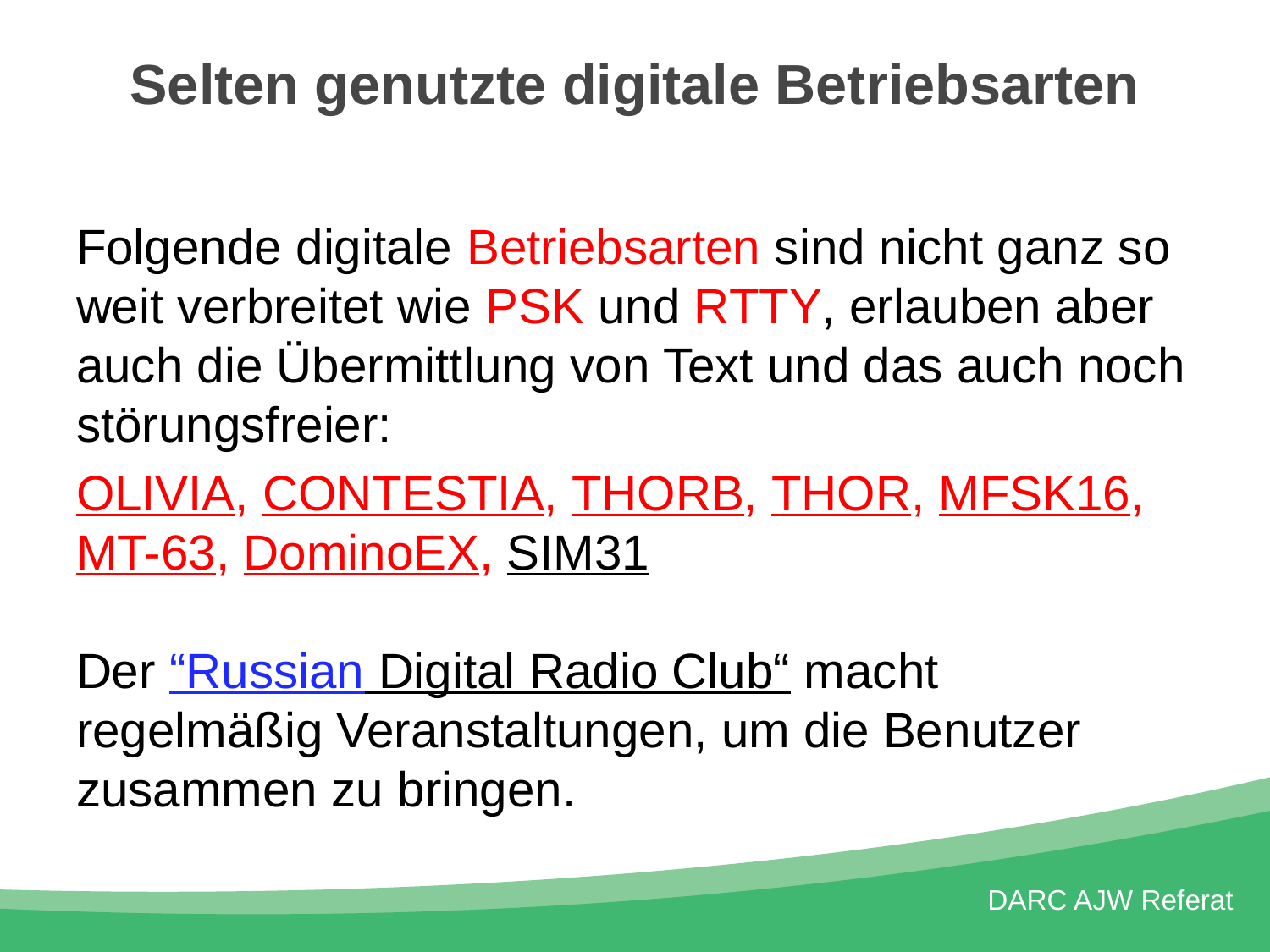

# Selten genutzte digitale Betriebsarten
Folgende digitale Betriebsarten sind nicht ganz so weit verbreitet wie PSK und RTTY, erlauben aber auch die Übermittlung von Text und das auch noch störungsfreier:
OLIVIA, CONTESTIA, THORB, THOR, MFSK16, MT-63, DominoEX, SIM31
Der “Russian Digital Radio Club“ macht regelmäßig Veranstaltungen, um die Benutzer zusammen zu bringen.